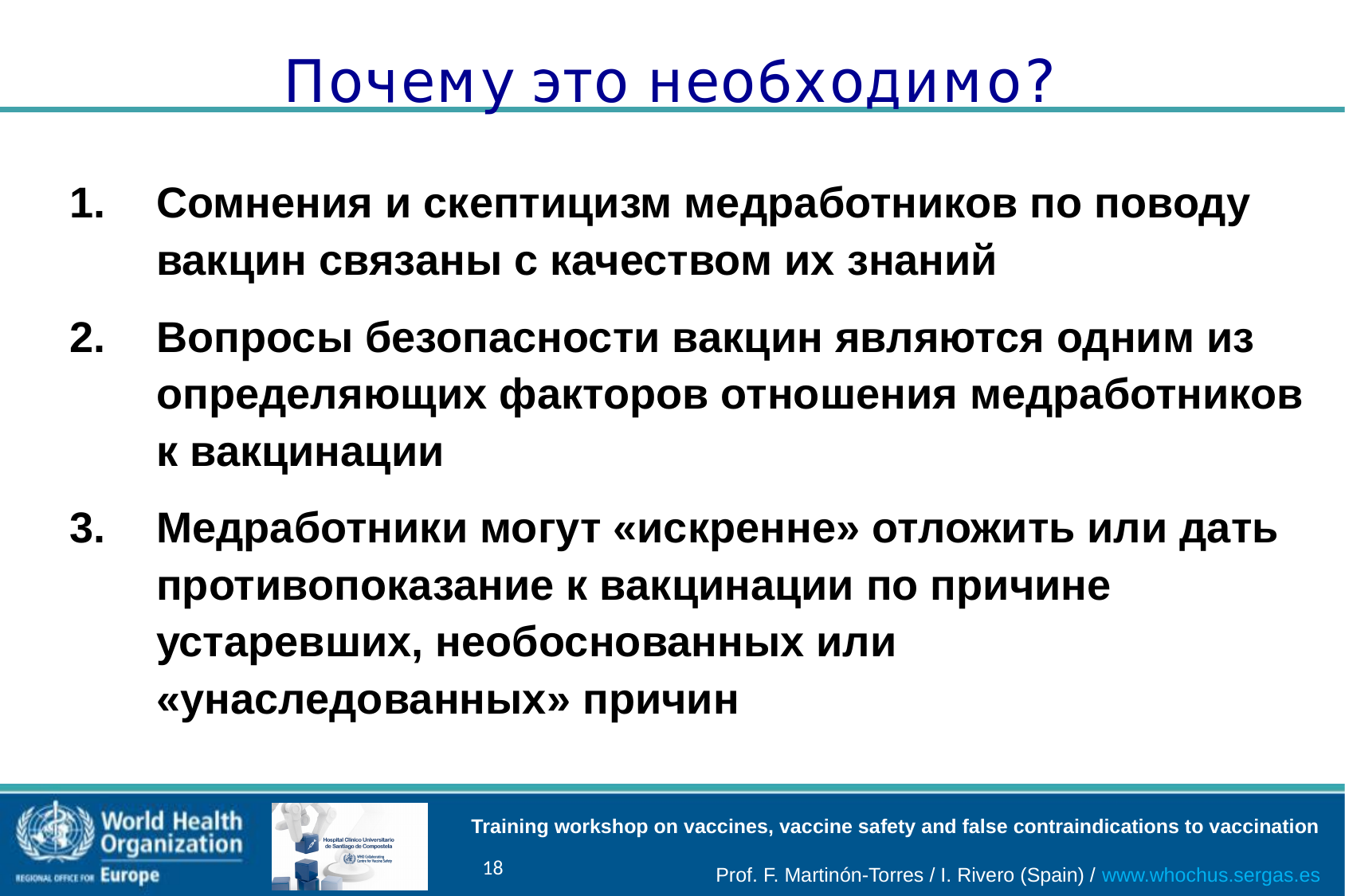

Почему это необходимо?
Сомнения и скептицизм медработников по поводу вакцин связаны с качеством их знаний
Вопросы безопасности вакцин являются одним из определяющих факторов отношения медработников к вакцинации
Медработники могут «искренне» отложить или дать противопоказание к вакцинации по причине устаревших, необоснованных или «унаследованных» причин
18